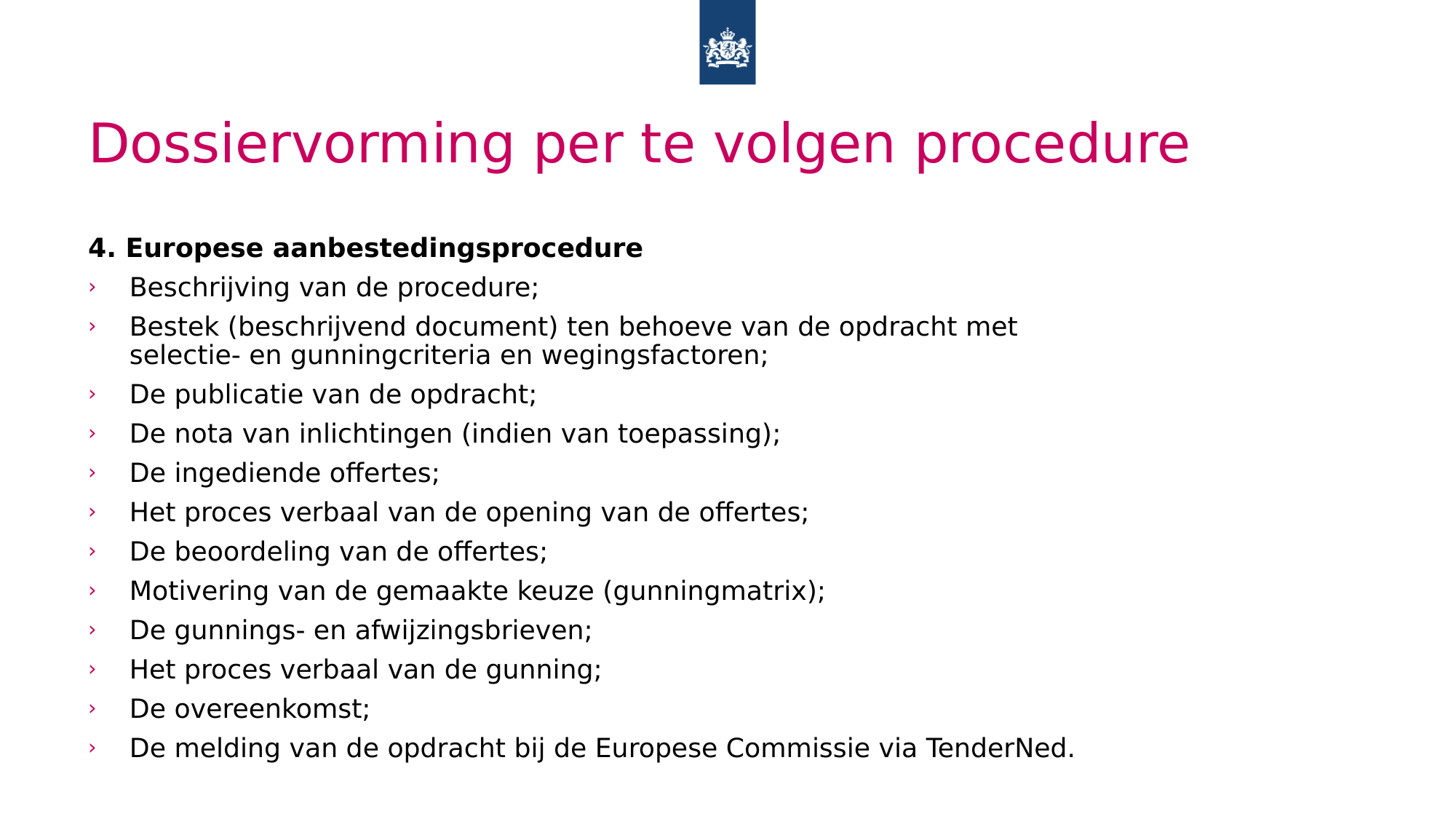

Dossiervorming per te volgen procedure

4. Europese aanbestedingsprocedure
Beschrijving van de procedure;
Bestek (beschrijvend document) ten behoeve van de opdracht met selectie- en gunningcriteria en wegingsfactoren;
De publicatie van de opdracht;
De nota van inlichtingen (indien van toepassing);
De ingediende offertes;
Het proces verbaal van de opening van de offertes;
De beoordeling van de offertes;
Motivering van de gemaakte keuze (gunningmatrix);
De gunnings- en afwijzingsbrieven;
Het proces verbaal van de gunning;
De overeenkomst;
De melding van de opdracht bij de Europese Commissie via TenderNed.